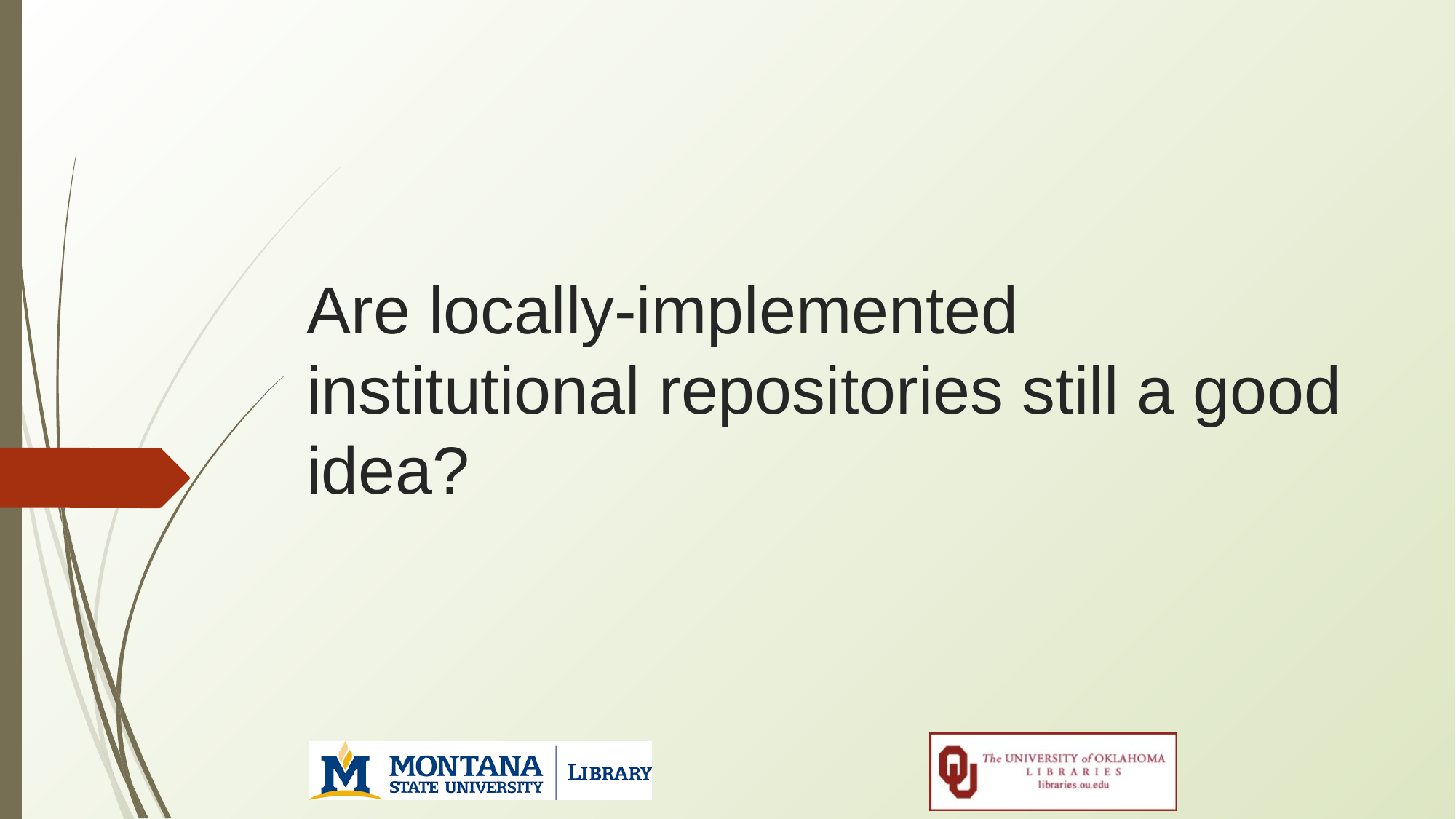

# Are locally-implemented institutional repositories still a good idea?